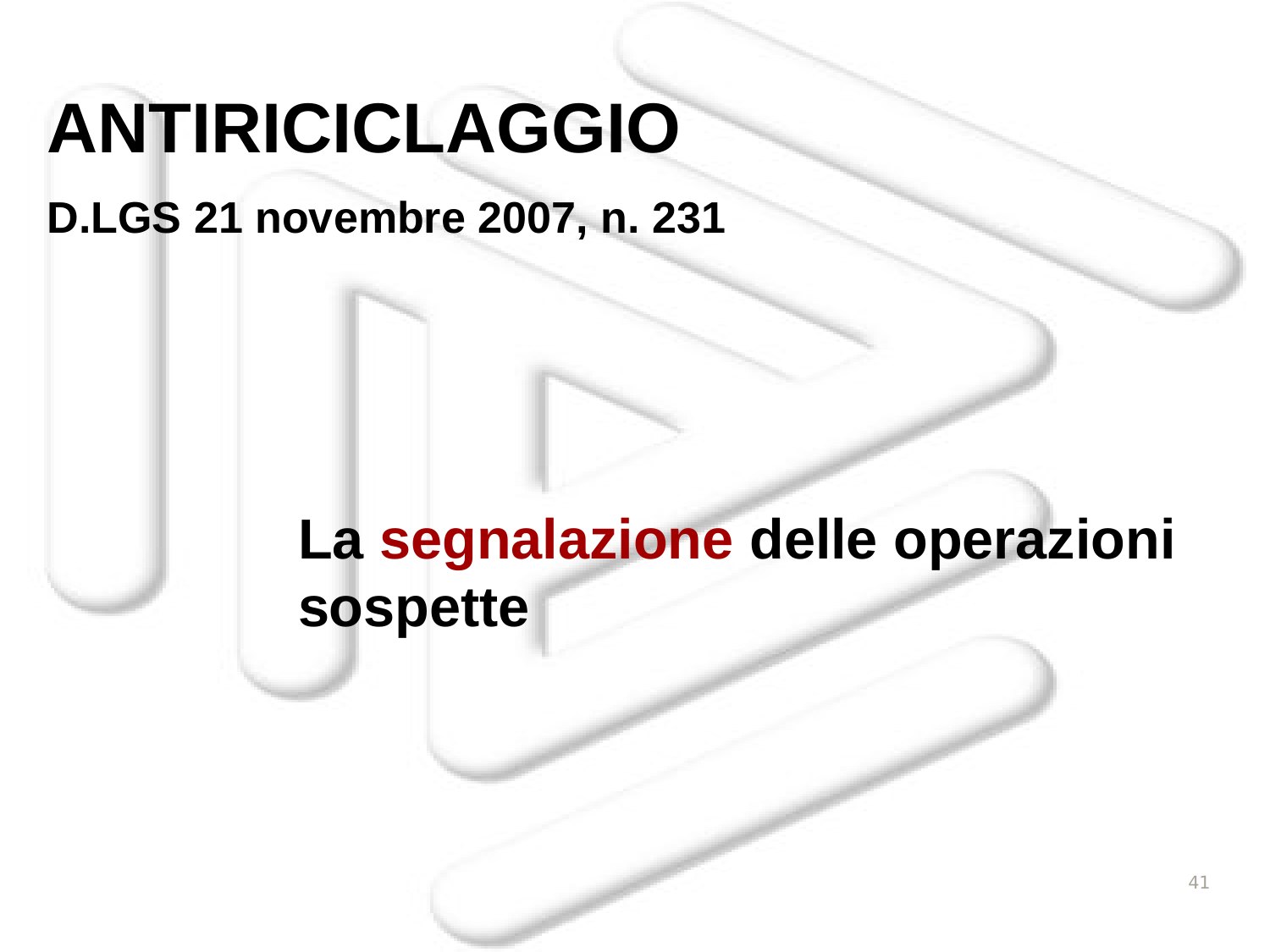

ANTIRICICLAGGIO
D.LGS 21 novembre 2007, n. 231
La segnalazione delle operazioni
sospette
41